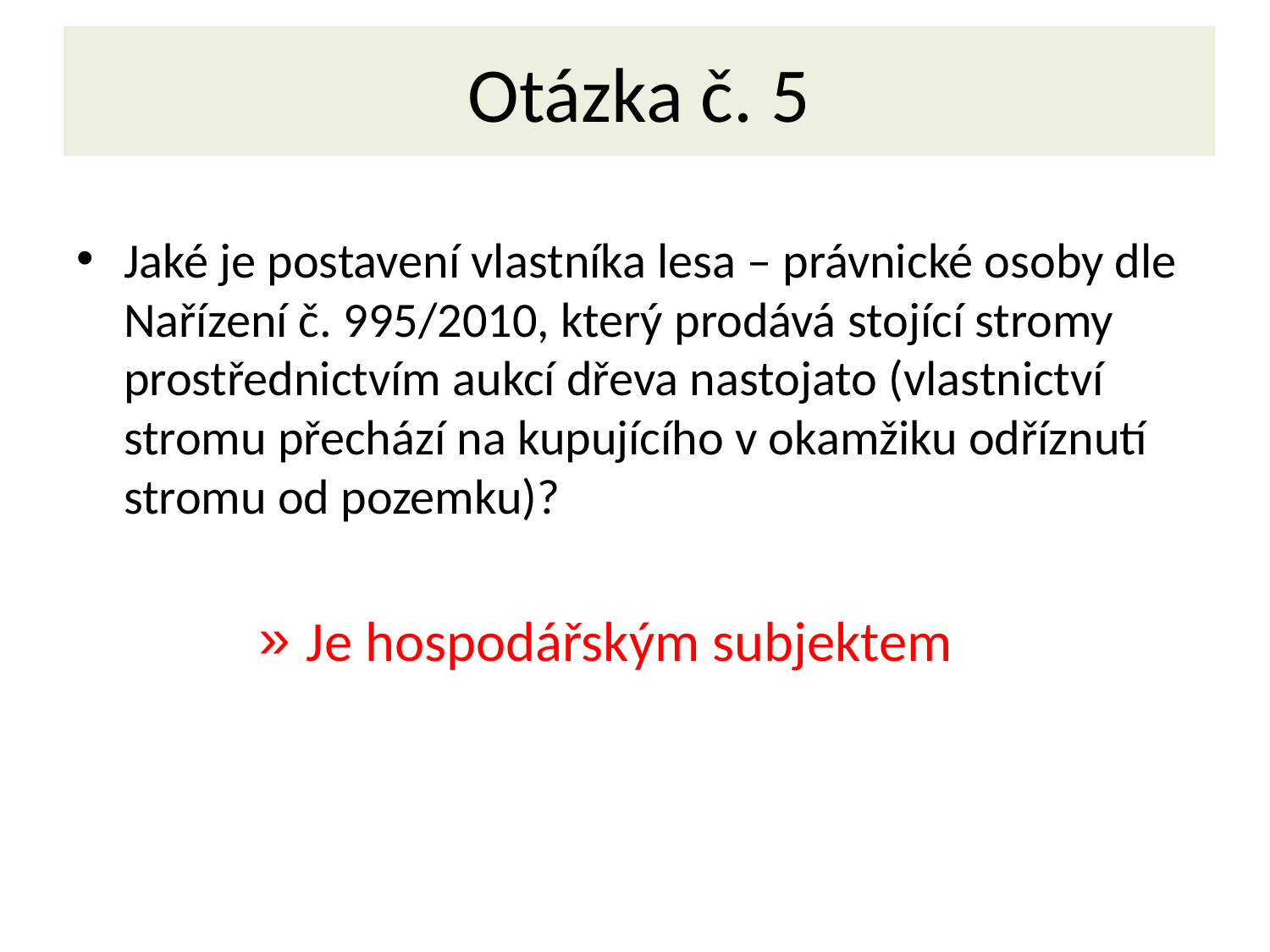

# Otázka č. 5
Jaké je postavení vlastníka lesa – právnické osoby dle Nařízení č. 995/2010, který prodává stojící stromy prostřednictvím aukcí dřeva nastojato (vlastnictví stromu přechází na kupujícího v okamžiku odříznutí stromu od pozemku)?

Je hospodářským subjektem